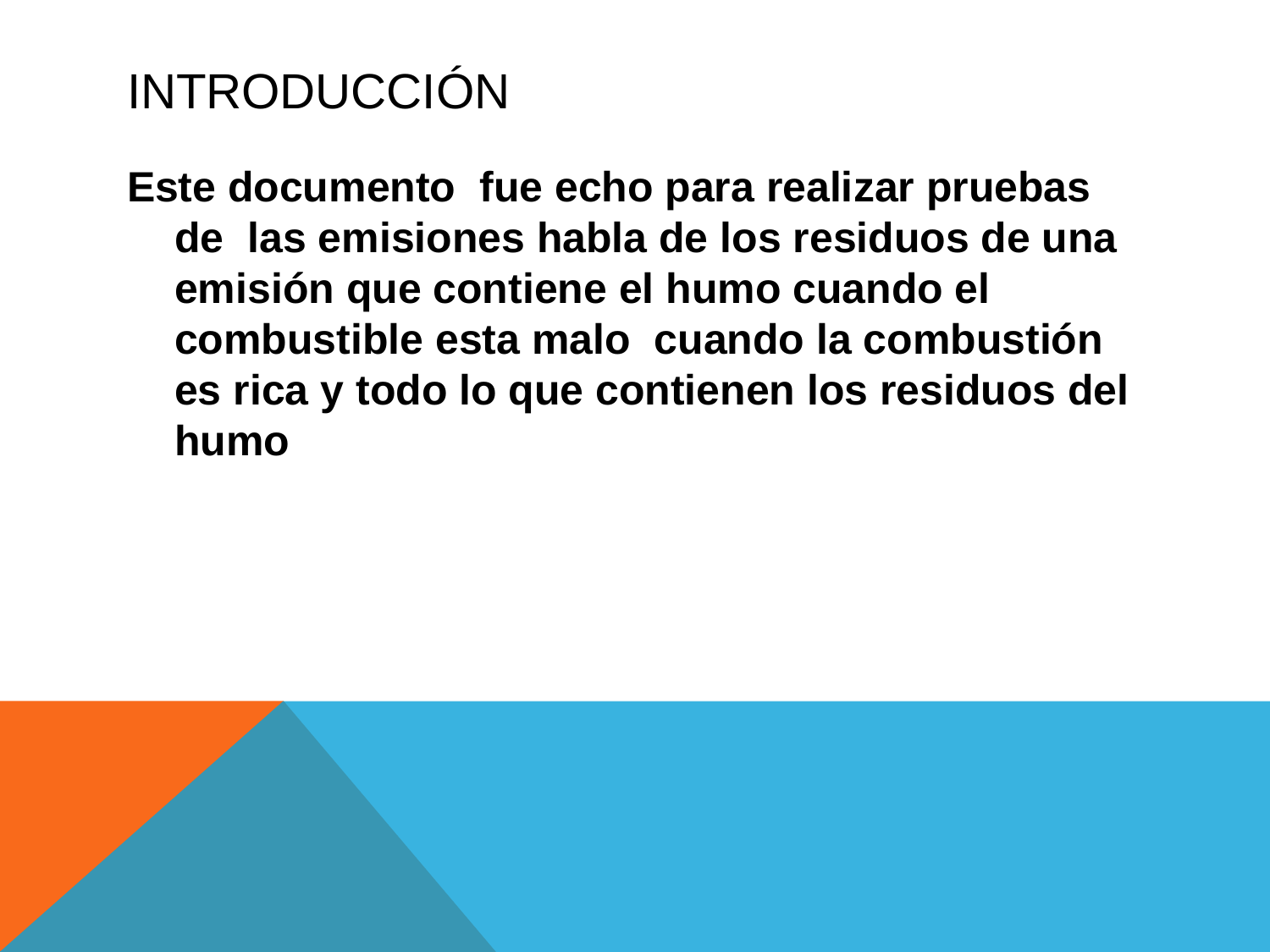

# introducción
Este documento  fue echo para realizar pruebas de  las emisiones habla de los residuos de una emisión que contiene el humo cuando el combustible esta malo  cuando la combustión es rica y todo lo que contienen los residuos del humo